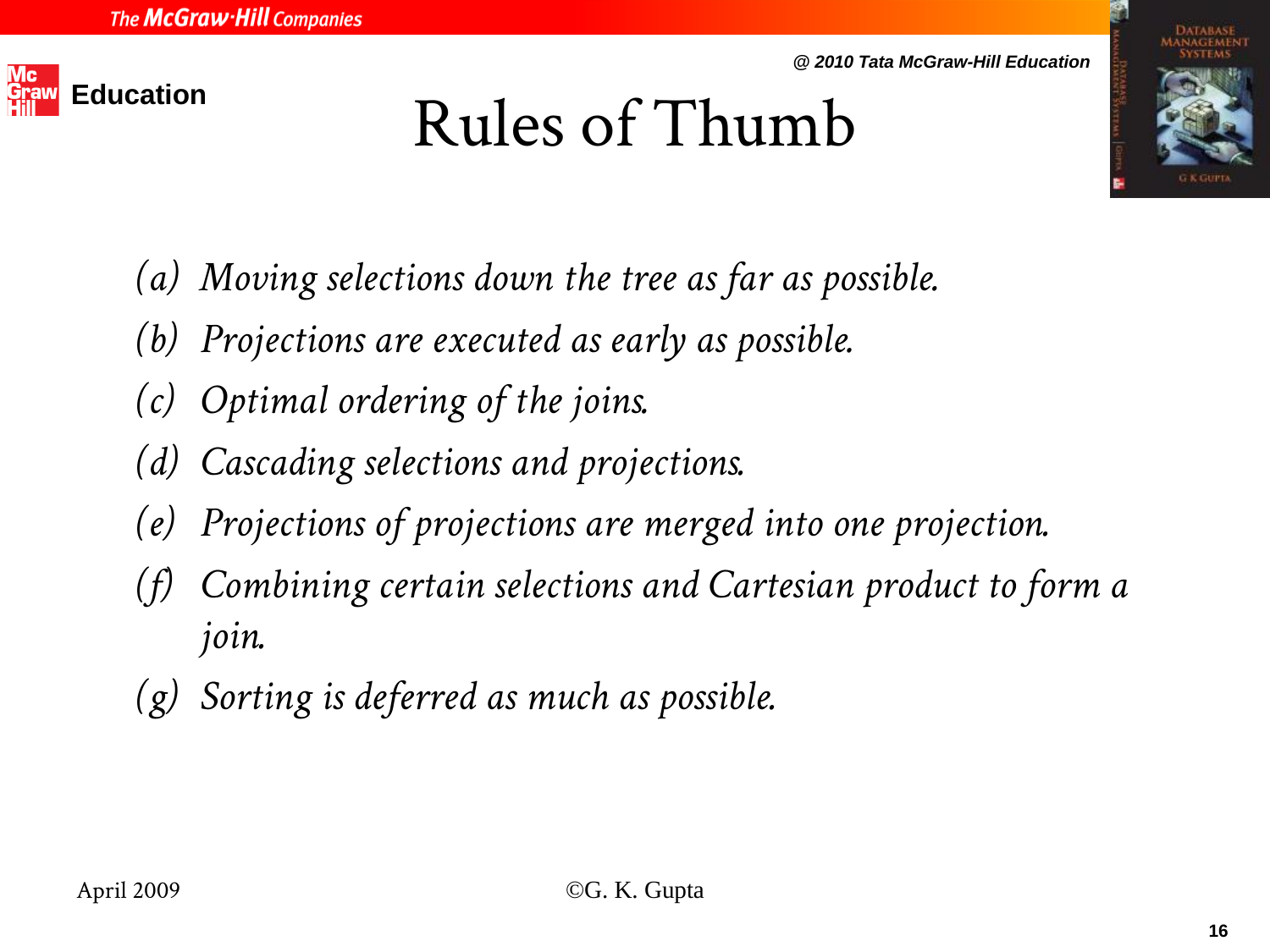

# Rules of Thumb
Moving selections down the tree as far as possible.
Projections are executed as early as possible.
Optimal ordering of the joins.
Cascading selections and projections.
Projections of projections are merged into one projection.
Combining certain selections and Cartesian product to form a join.
Sorting is deferred as much as possible.

April 2009
©G. K. Gupta